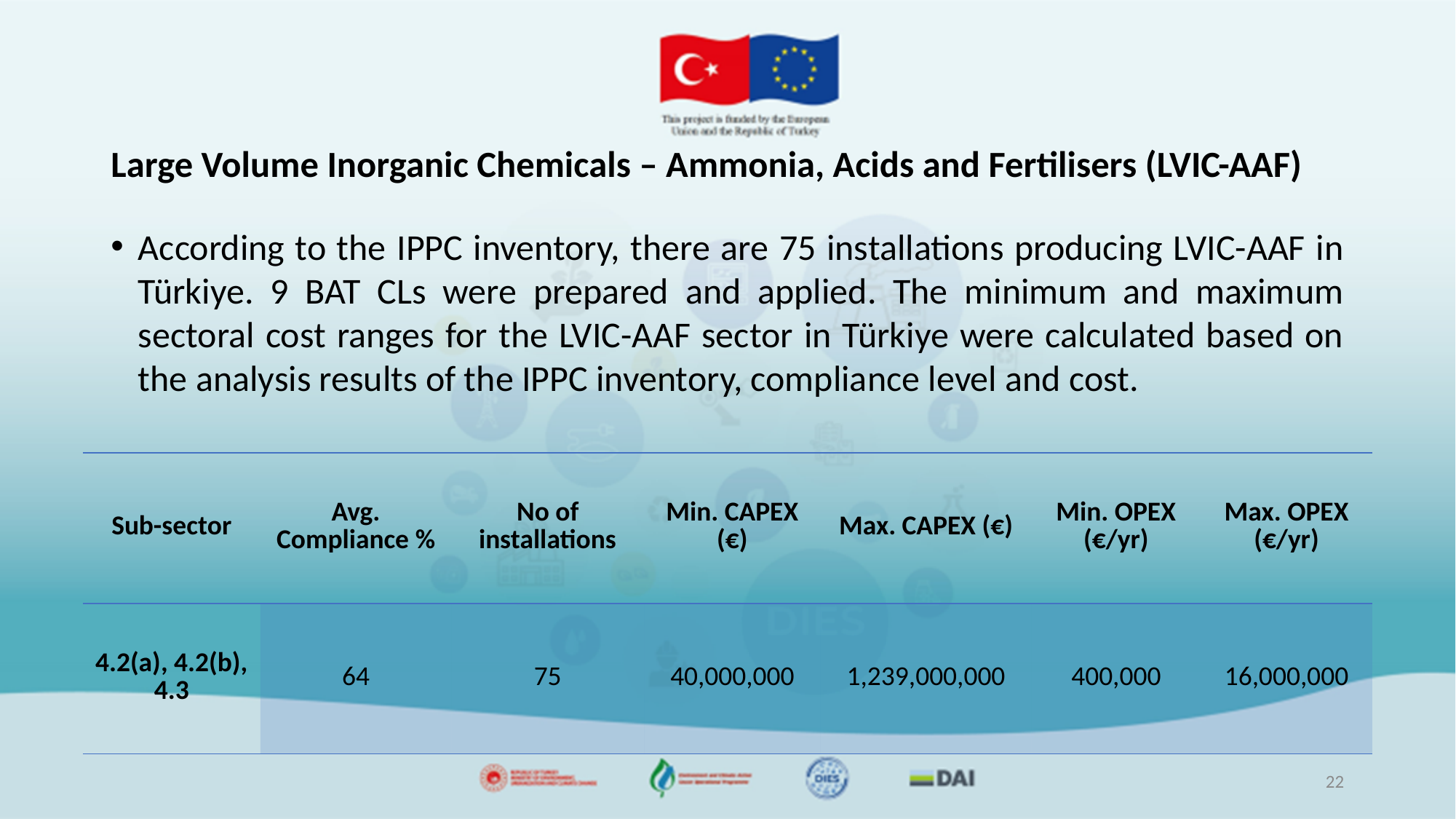

# Large Volume Inorganic Chemicals – Ammonia, Acids and Fertilisers (LVIC-AAF)
According to the IPPC inventory, there are 75 installations producing LVIC-AAF in Türkiye. 9 BAT CLs were prepared and applied. The minimum and maximum sectoral cost ranges for the LVIC-AAF sector in Türkiye were calculated based on the analysis results of the IPPC inventory, compliance level and cost.

| Sub-sector | Avg. Compliance % | No of installations | Min. CAPEX (€) | Max. CAPEX (€) | Min. OPEX (€/yr) | Max. OPEX (€/yr) |
| --- | --- | --- | --- | --- | --- | --- |
| 4.2(a), 4.2(b), 4.3 | 64 | 75 | 40,000,000 | 1,239,000,000 | 400,000 | 16,000,000 |
22